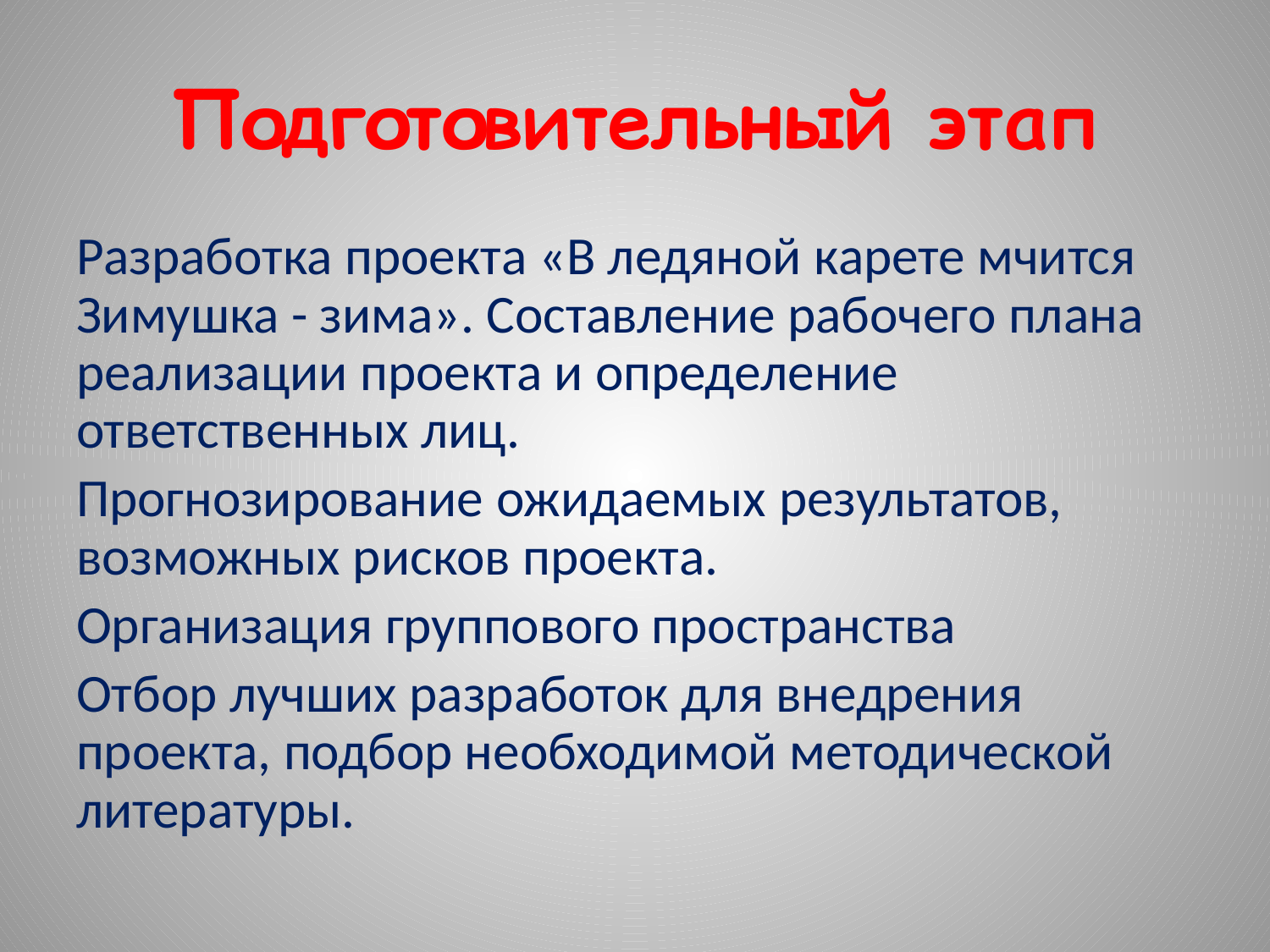

# Подготовительный этап
Разработка проекта «В ледяной карете мчится Зимушка - зима». Составление рабочего плана реализации проекта и определение ответственных лиц.
Прогнозирование ожидаемых результатов, возможных рисков проекта.
Организация группового пространства
Отбор лучших разработок для внедрения проекта, подбор необходимой методической литературы.